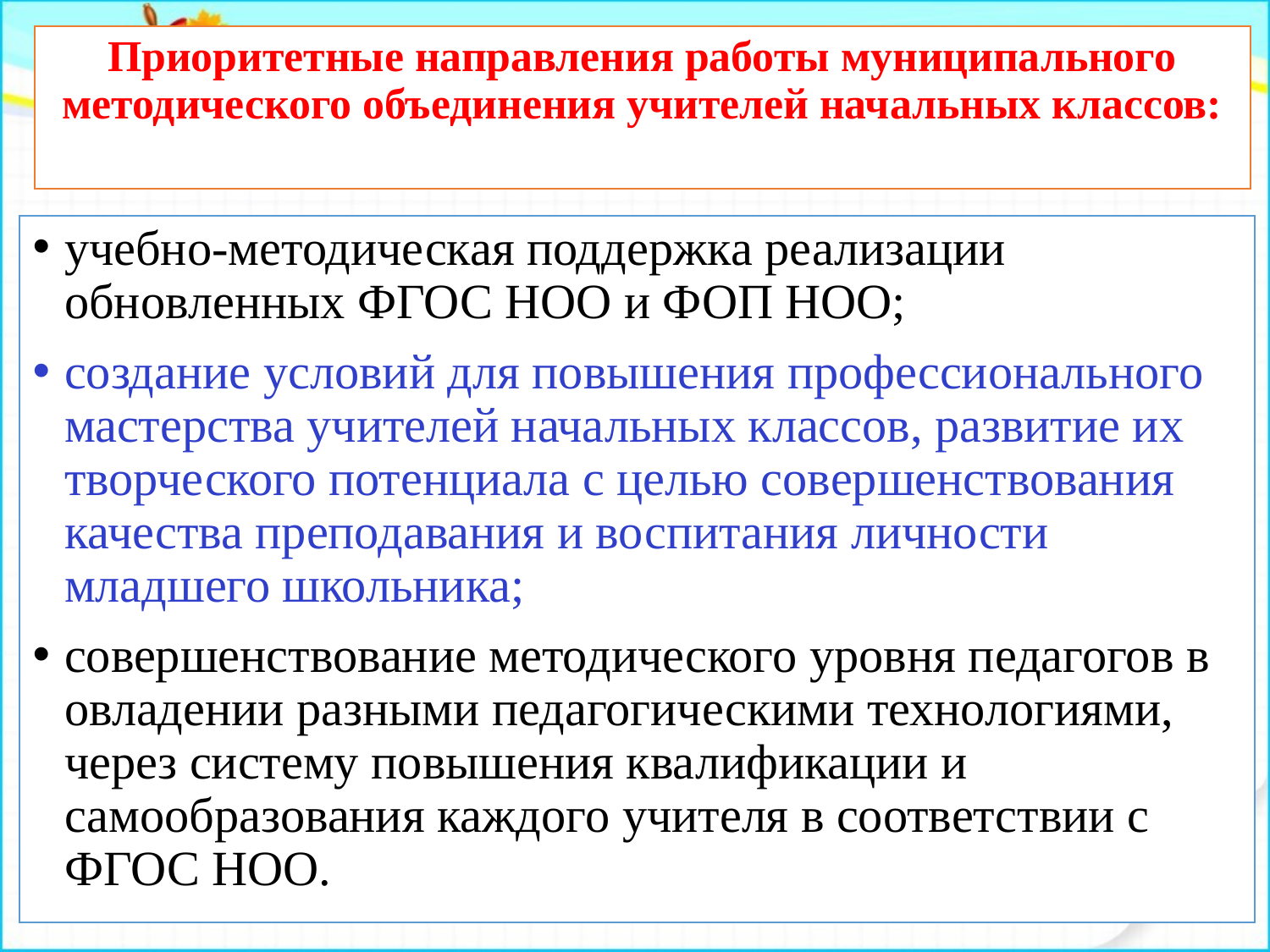

# Приоритетные направления работы муниципального методического объединения учителей начальных классов:
учебно-методическая поддержка реализации обновленных ФГОС НОО и ФОП НОО;
создание условий для повышения профессионального мастерства учителей начальных классов, развитие их творческого потенциала с целью совершенствования качества преподавания и воспитания личности младшего школьника;
совершенствование методического уровня педагогов в овладении разными педагогическими технологиями, через систему повышения квалификации и самообразования каждого учителя в соответствии с ФГОС НОО.